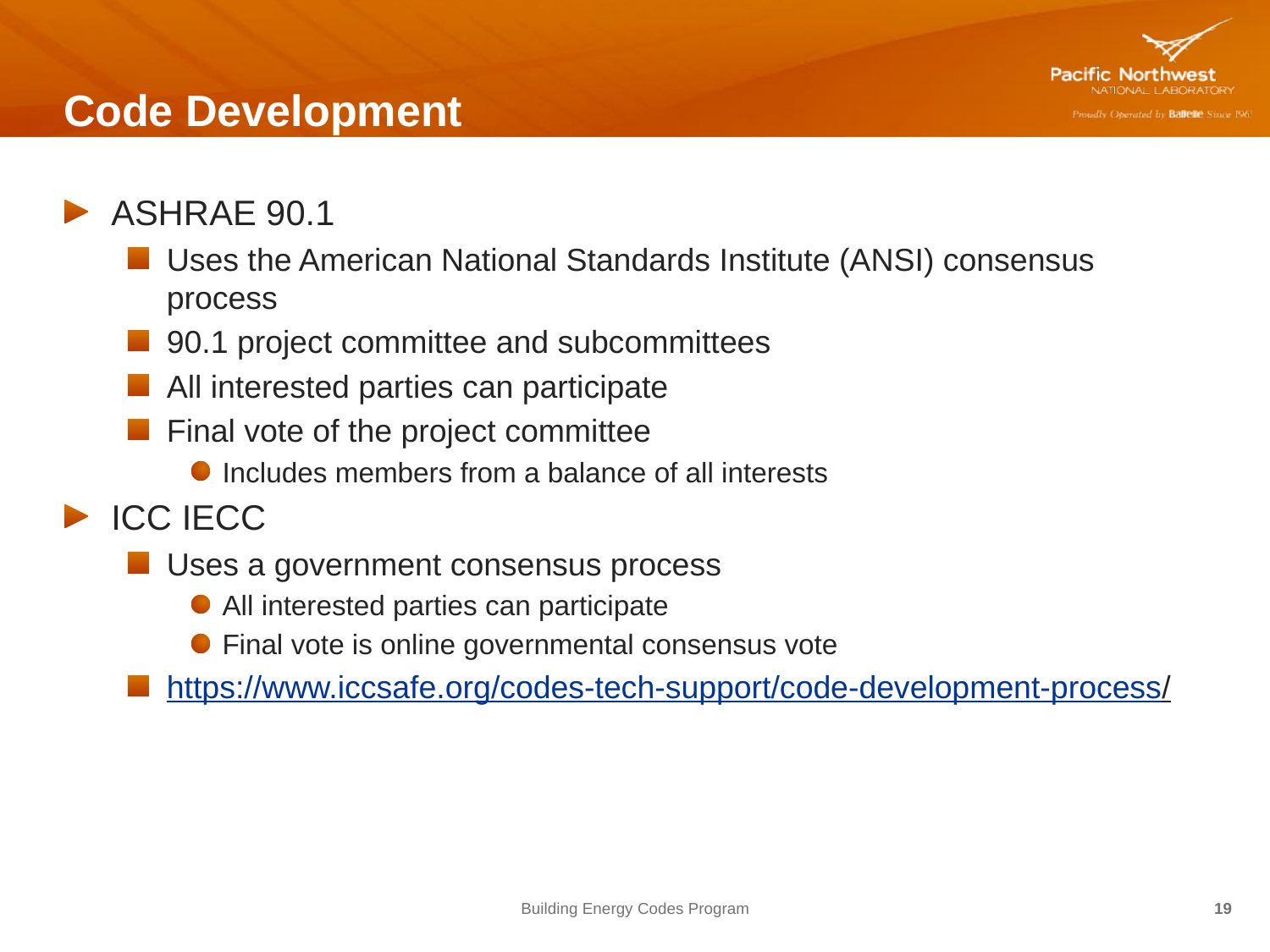

# Code Development
ASHRAE 90.1
Uses the American National Standards Institute (ANSI) consensus process
90.1 project committee and subcommittees
All interested parties can participate
Final vote of the project committee
Includes members from a balance of all interests
ICC IECC
Uses a government consensus process
All interested parties can participate
Final vote is online governmental consensus vote
https://www.iccsafe.org/codes-tech-support/code-development-process/
Building Energy Codes Program
19